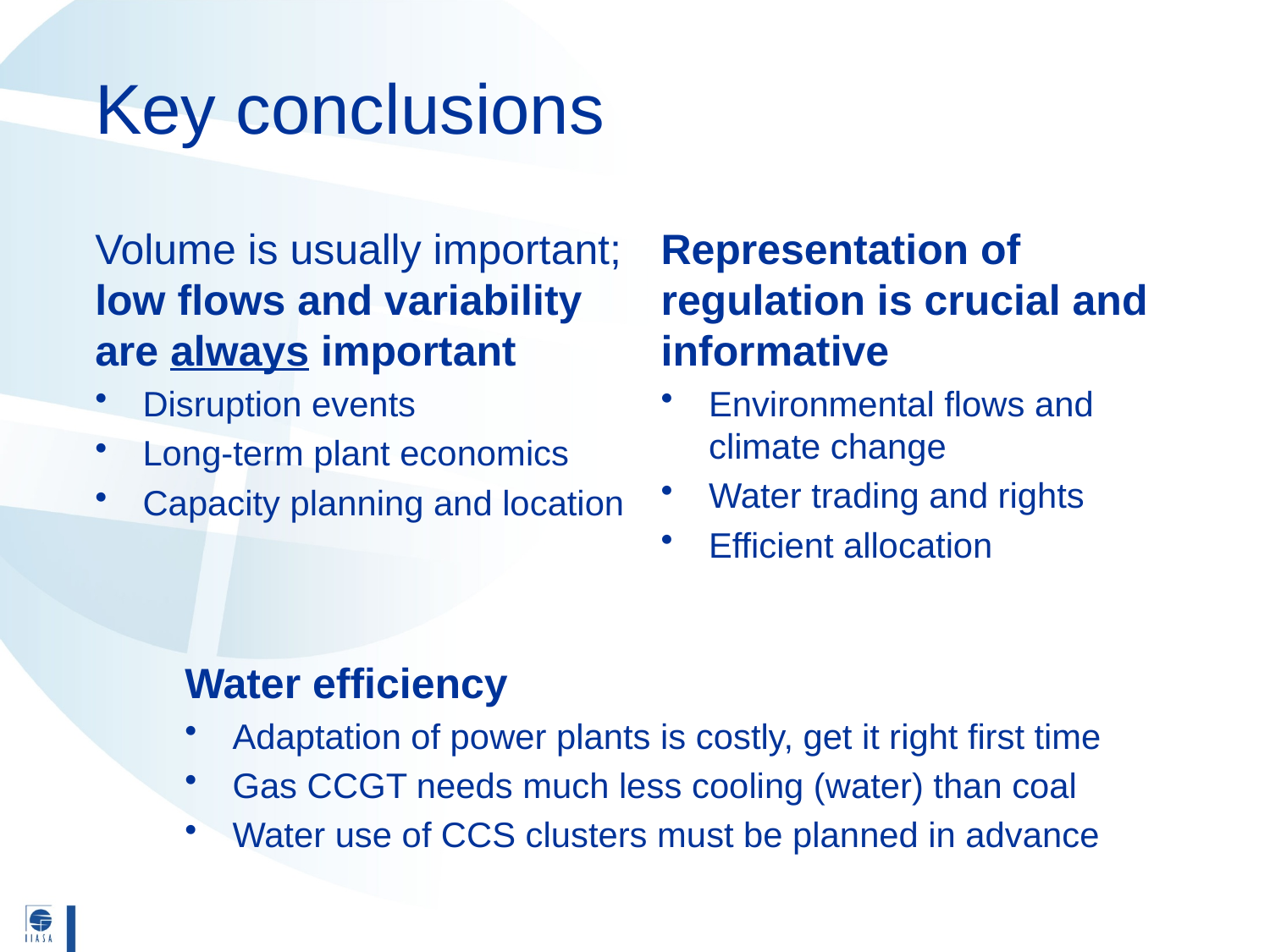

# Key conclusions
Volume is usually important; low flows and variability are always important
Disruption events
Long-term plant economics
Capacity planning and location
Representation of regulation is crucial and informative
Environmental flows and climate change
Water trading and rights
Efficient allocation
Water efficiency
Adaptation of power plants is costly, get it right first time
Gas CCGT needs much less cooling (water) than coal
Water use of CCS clusters must be planned in advance